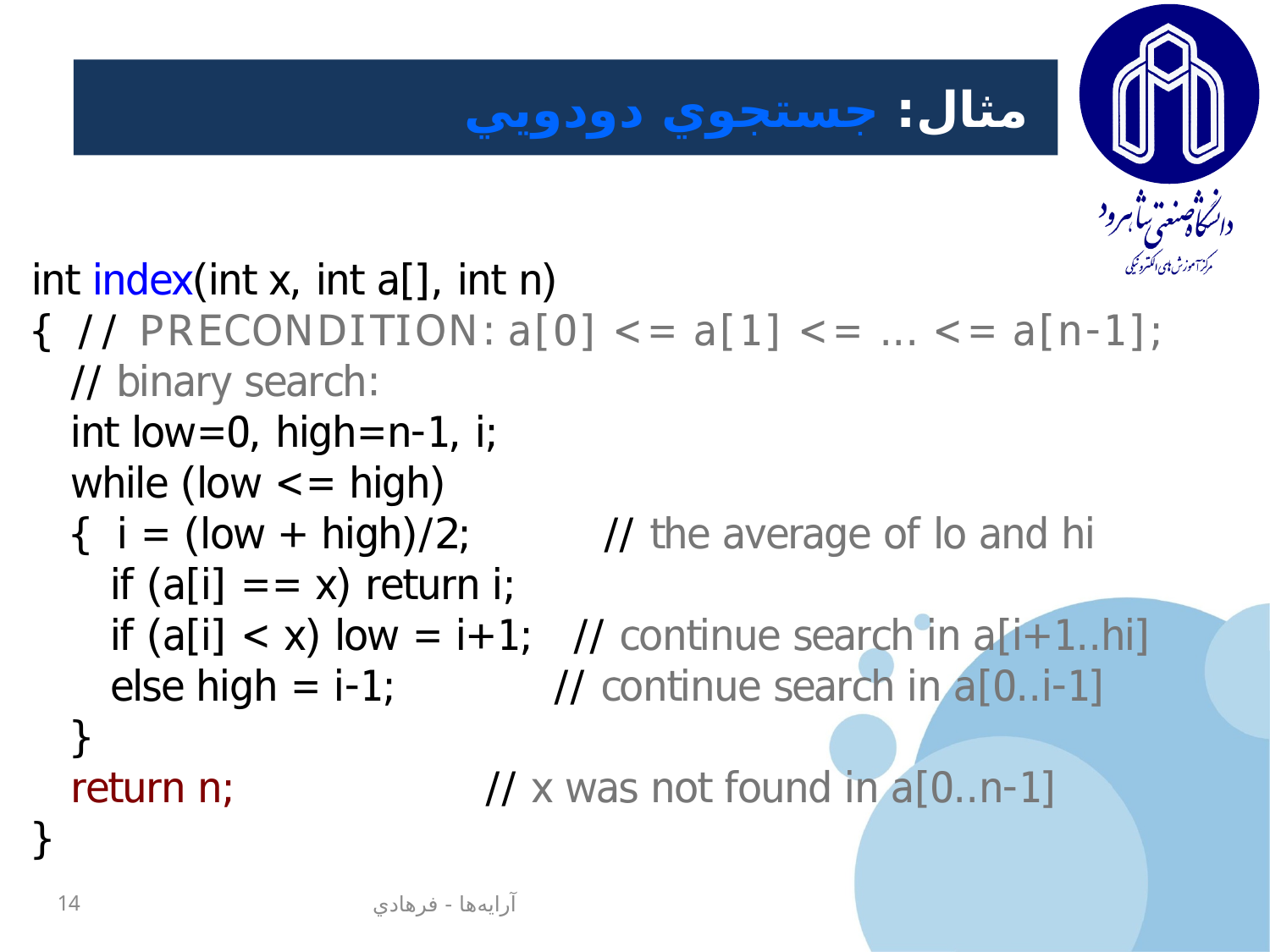

# مثال‌: جستجوي دودويي
int index(int x, int a[], int n)
{  // PRECONDITION: a[0] <= a[1] <= ... <= a[n-1];
   // binary search:
   int low=0, high=n-1, i;
   while (low <= high)
   {  i = (low + high)/2;          // the average of lo and hi
      if (a[i] == x) return i;
      if (a[i] < x) low = i+1;   // continue search in a[i+1..hi]
      else high = i-1;            // continue search in a[0..i-1]
   }
   return n;                   // x was not found in a[0..n-1]
}
14
آرايه‌ها - فرهادي